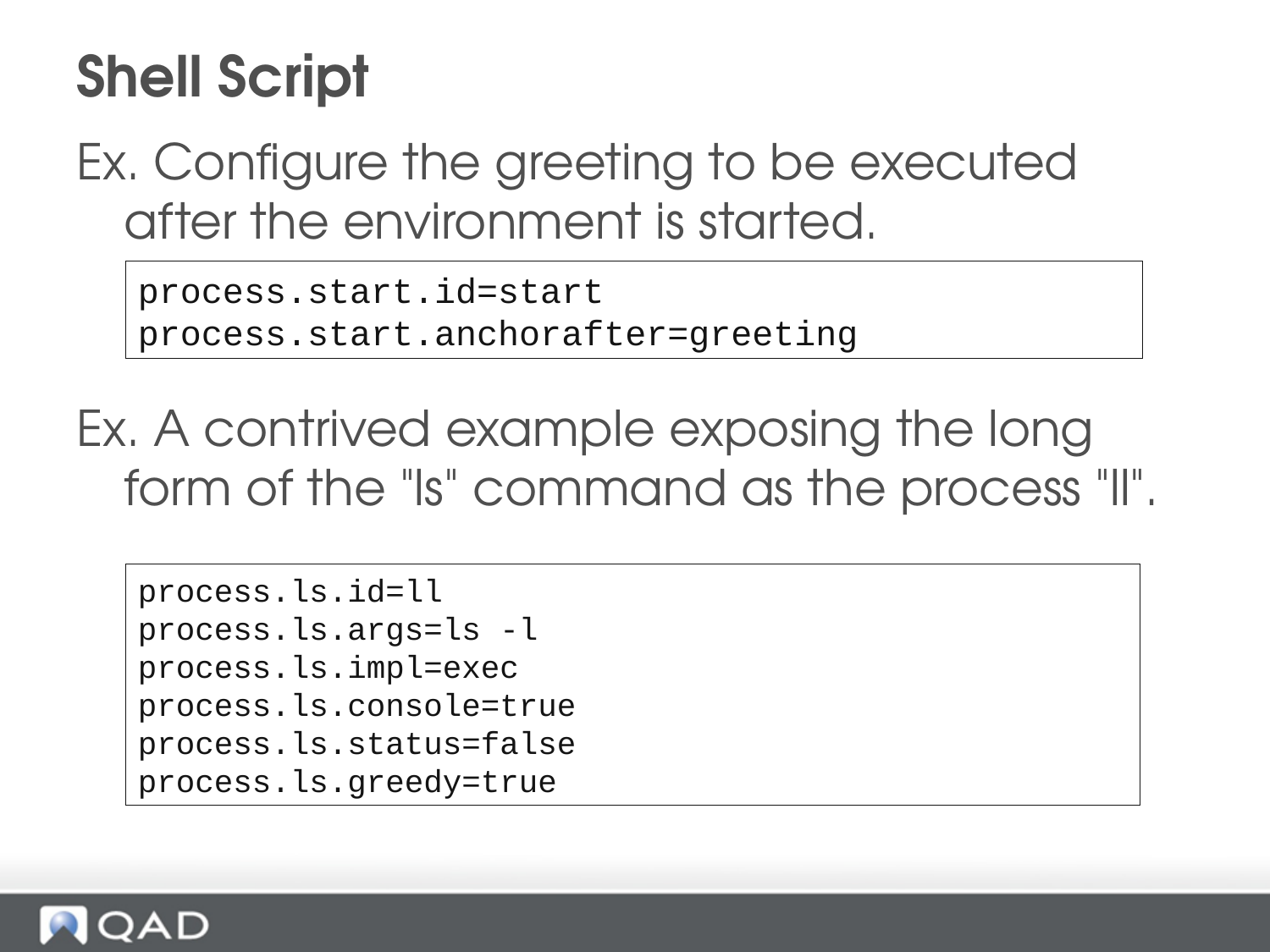

# Shell Script
Ex. Configure the greeting to be executed after the environment is started.

Ex. A contrived example exposing the long form of the "ls" command as the process "ll".
process.start.id=start
process.start.anchorafter=greeting
process.ls.id=ll
process.ls.args=ls -l
process.ls.impl=exec
process.ls.console=true
process.ls.status=false
process.ls.greedy=true